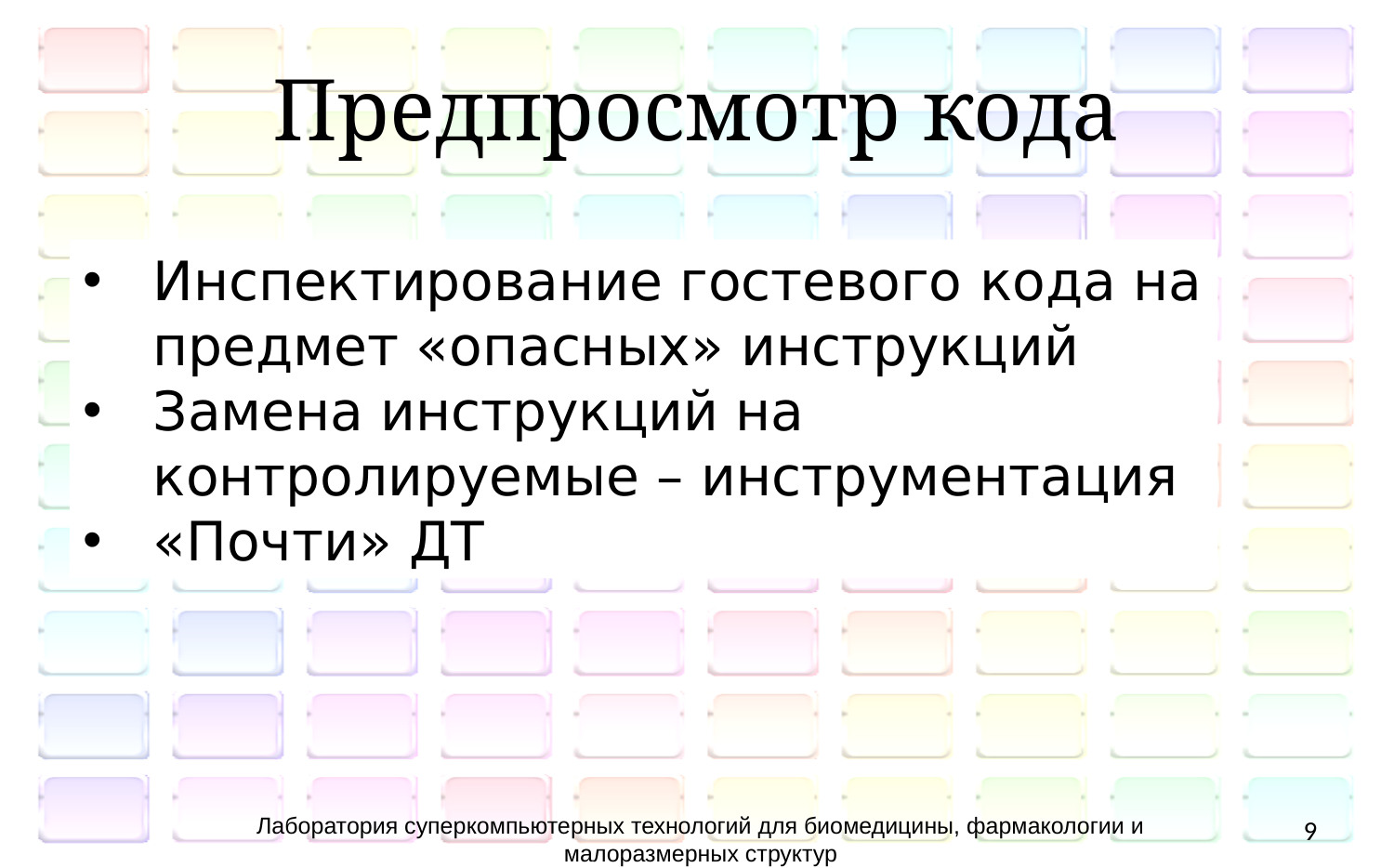

Предпросмотр кода
Инспектирование гостевого кода на предмет «опасных» инструкций
Замена инструкций на контролируемые – инструментация
«Почти» ДТ
Лаборатория суперкомпьютерных технологий для биомедицины, фармакологии и малоразмерных структур
9